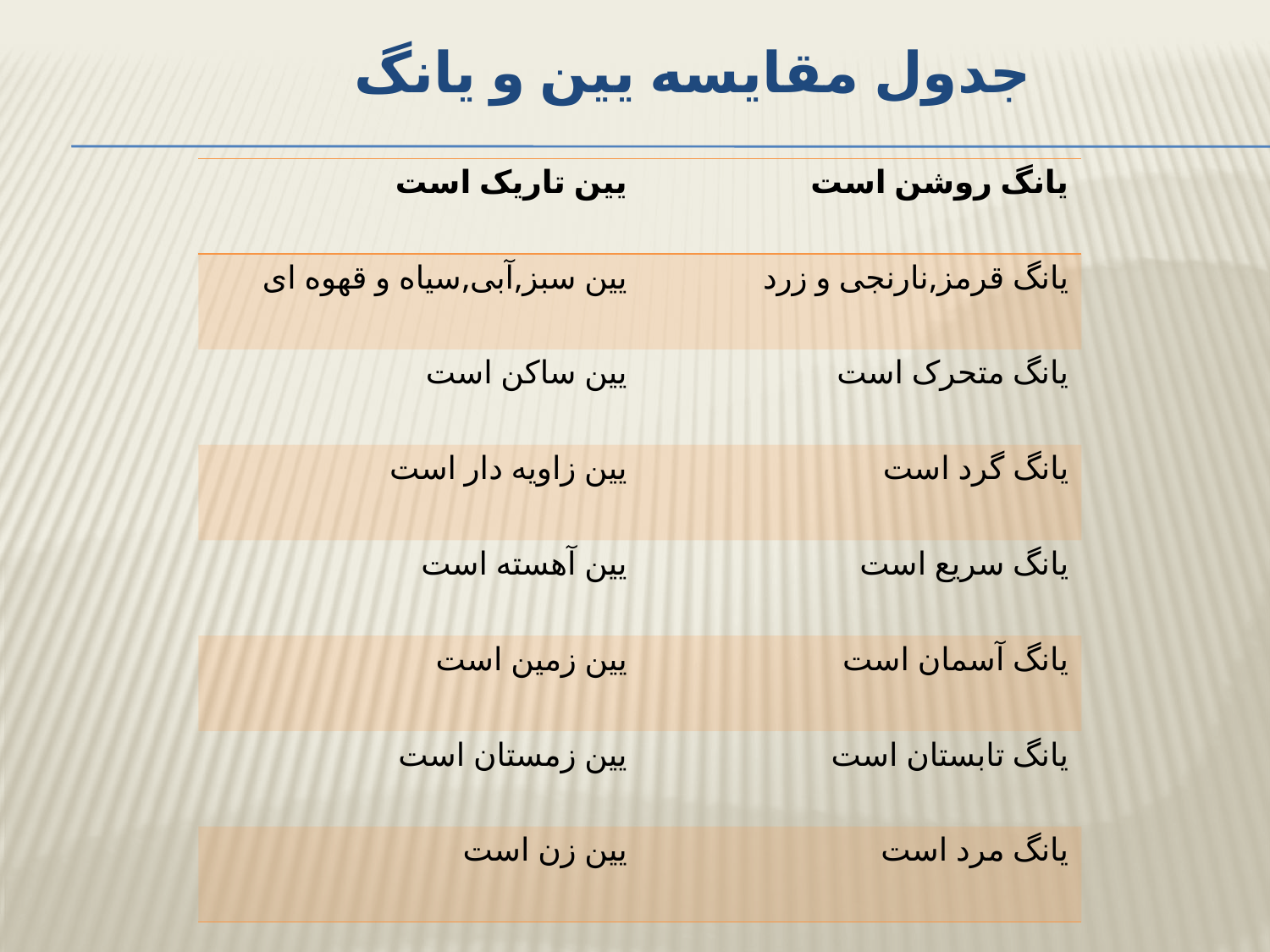

جدول مقایسه یین و یانگ

| یین تاریک است | یانگ روشن است |
| --- | --- |
| یین سبز,آبی,سیاه و قهوه ای | یانگ قرمز,نارنجی و زرد |
| یین ساکن است | یانگ متحرک است |
| یین زاویه دار است | یانگ گرد است |
| یین آهسته است | یانگ سریع است |
| یین زمین است | یانگ آسمان است |
| یین زمستان است | یانگ تابستان است |
| یین زن است | یانگ مرد است |